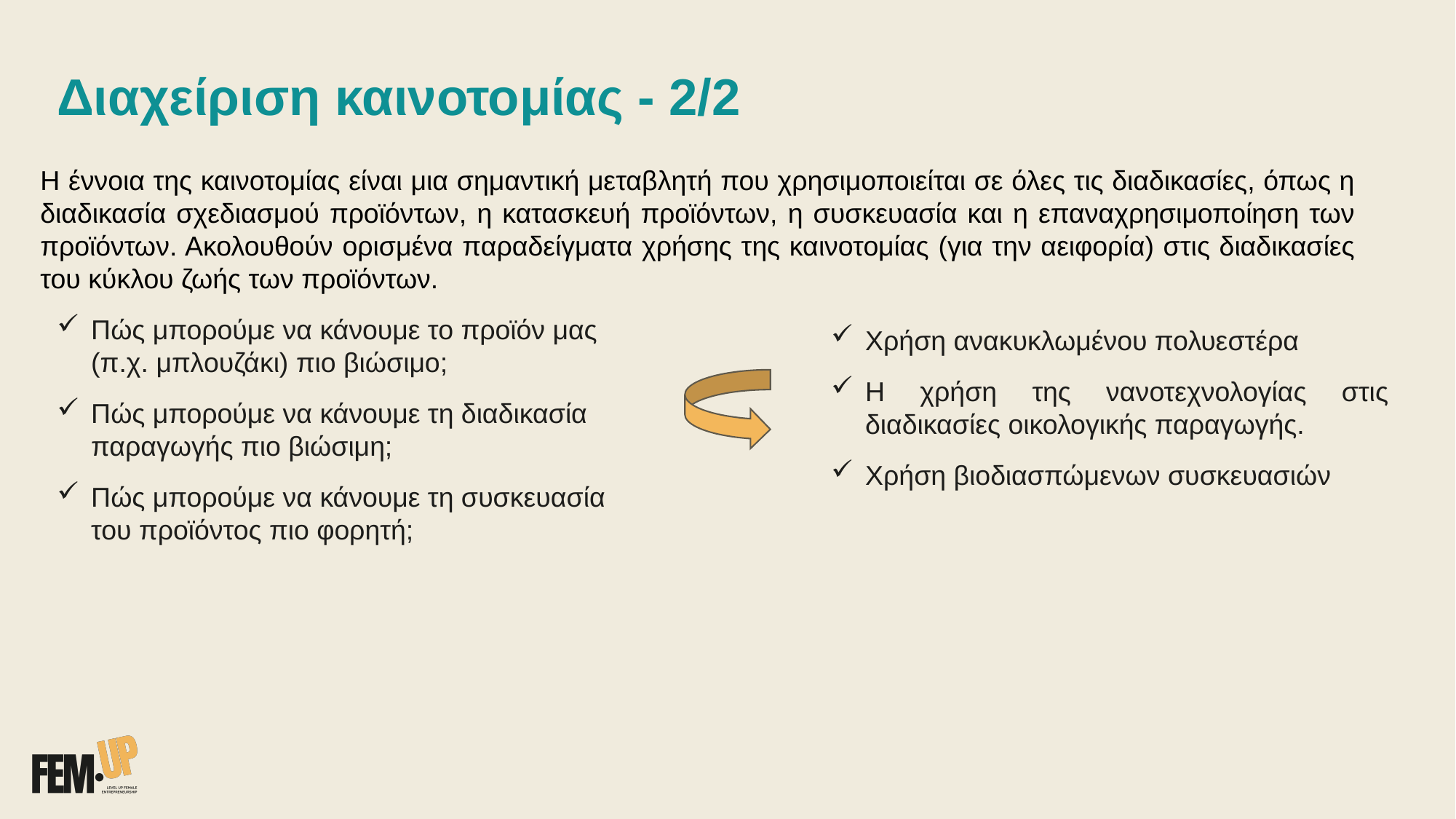

Διαχείριση καινοτομίας - 2/2
Η έννοια της καινοτομίας είναι μια σημαντική μεταβλητή που χρησιμοποιείται σε όλες τις διαδικασίες, όπως η διαδικασία σχεδιασμού προϊόντων, η κατασκευή προϊόντων, η συσκευασία και η επαναχρησιμοποίηση των προϊόντων. Ακολουθούν ορισμένα παραδείγματα χρήσης της καινοτομίας (για την αειφορία) στις διαδικασίες του κύκλου ζωής των προϊόντων.
Πώς μπορούμε να κάνουμε το προϊόν μας (π.χ. μπλουζάκι) πιο βιώσιμο;
Πώς μπορούμε να κάνουμε τη διαδικασία παραγωγής πιο βιώσιμη;
Πώς μπορούμε να κάνουμε τη συσκευασία του προϊόντος πιο φορητή;
Χρήση ανακυκλωμένου πολυεστέρα
Η χρήση της νανοτεχνολογίας στις διαδικασίες οικολογικής παραγωγής.
Χρήση βιοδιασπώμενων συσκευασιών